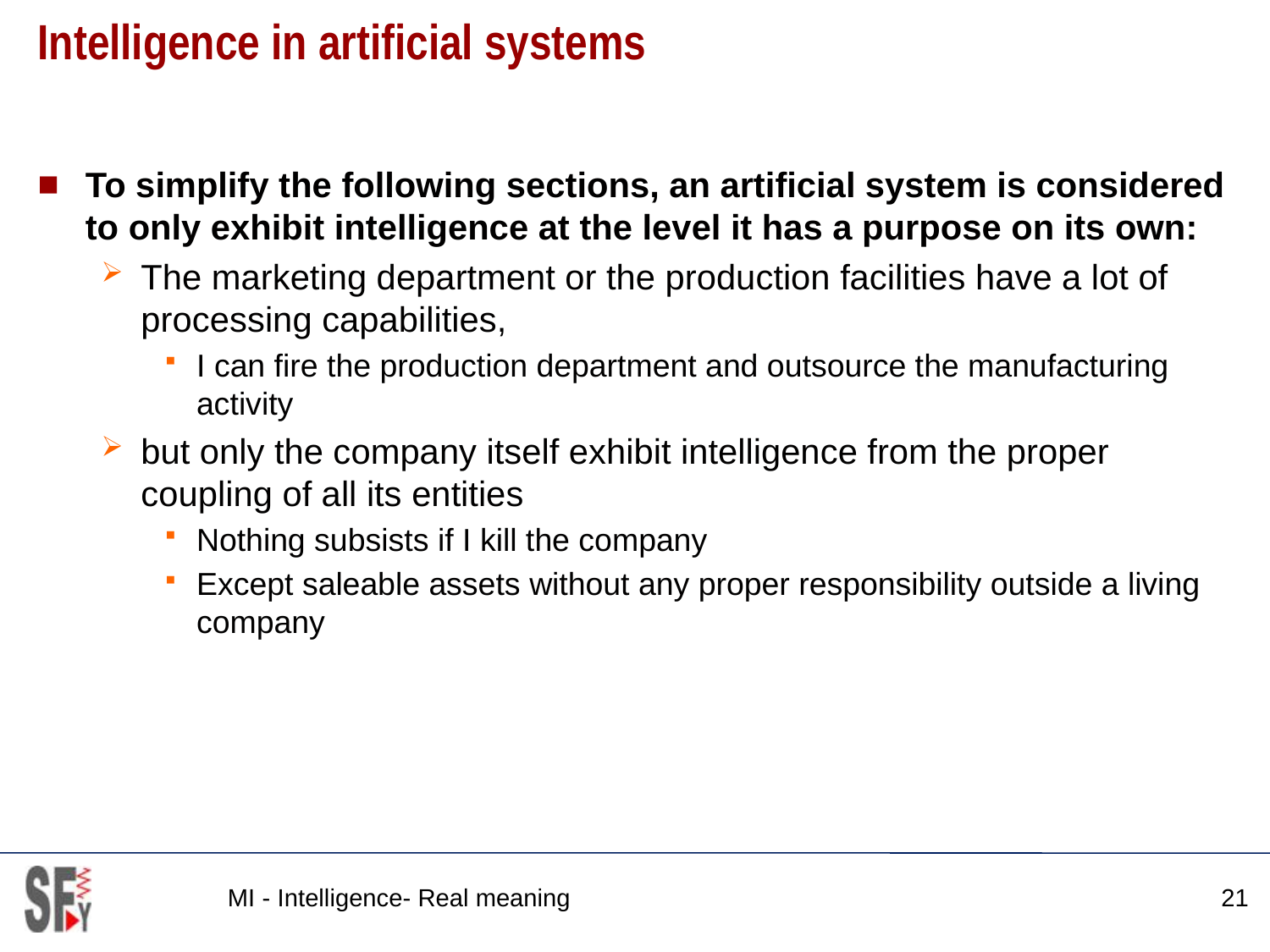

# Intelligence in artificial systems
To simplify the following sections, an artificial system is considered to only exhibit intelligence at the level it has a purpose on its own:
The marketing department or the production facilities have a lot of processing capabilities,
I can fire the production department and outsource the manufacturing activity
but only the company itself exhibit intelligence from the proper coupling of all its entities
Nothing subsists if I kill the company
Except saleable assets without any proper responsibility outside a living  company
MI - Intelligence- Real meaning
21